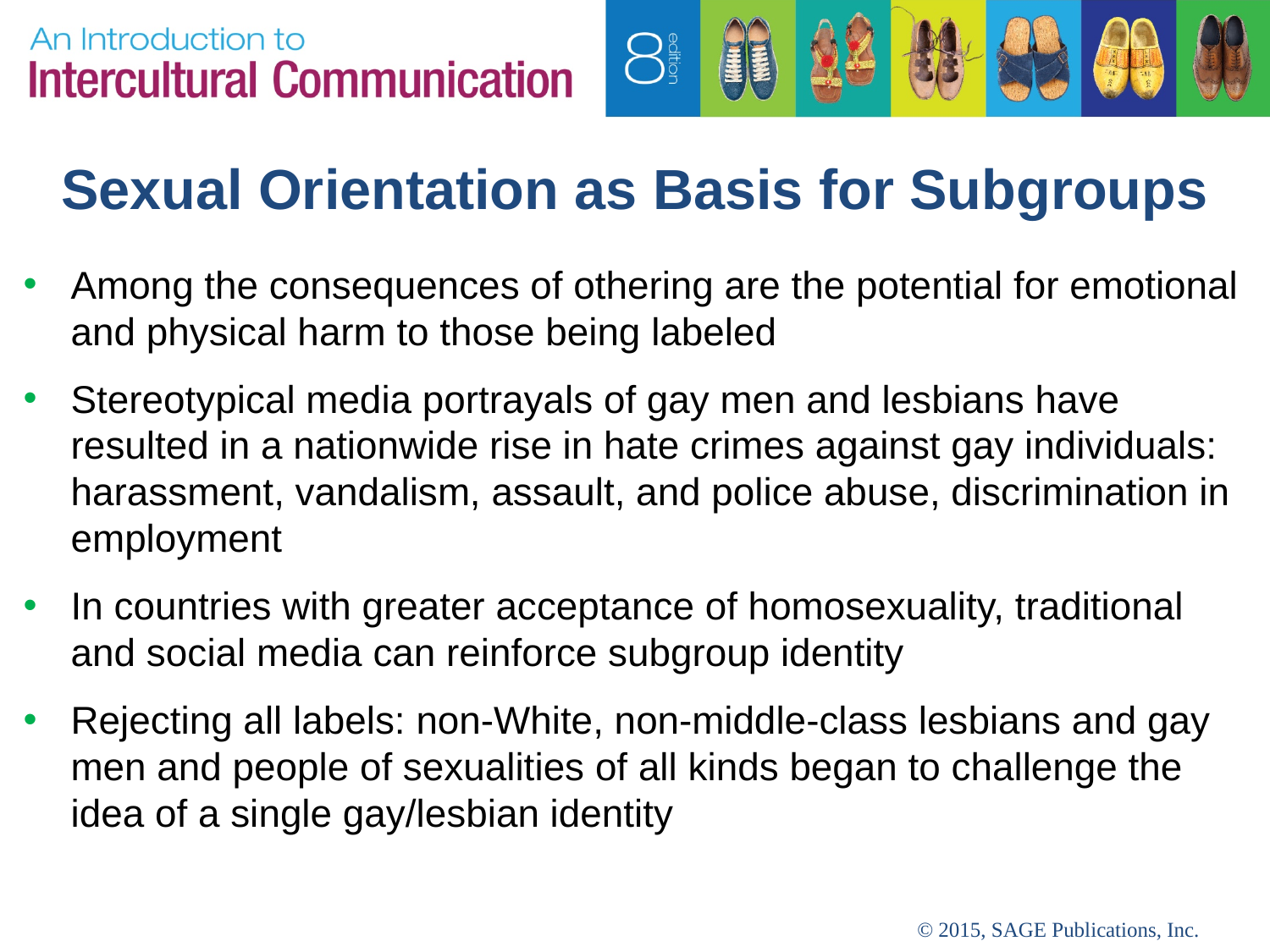

# Sexual Orientation as Basis for Subgroups
Among the consequences of othering are the potential for emotional and physical harm to those being labeled
Stereotypical media portrayals of gay men and lesbians have  resulted in a nationwide rise in hate crimes against gay individuals: harassment, vandalism, assault, and police abuse, discrimination in employment
In countries with greater acceptance of homosexuality, traditional and social media can reinforce subgroup identity
Rejecting all labels: non-White, non-middle-class lesbians and gay men and people of sexualities of all kinds began to challenge the idea of a single gay/lesbian identity
© 2015, SAGE Publications, Inc.